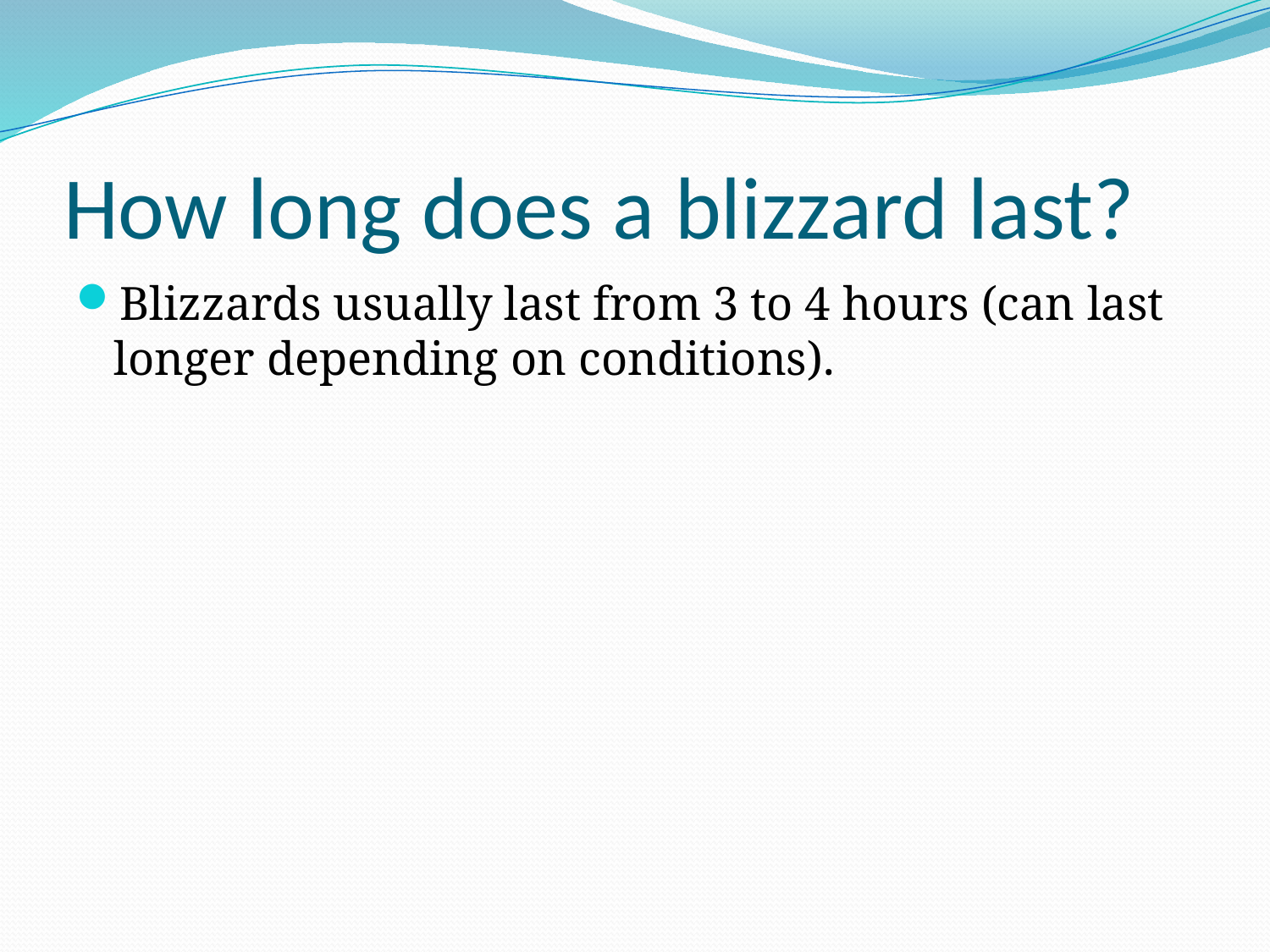

# How long does a blizzard last?
Blizzards usually last from 3 to 4 hours (can last longer depending on conditions).